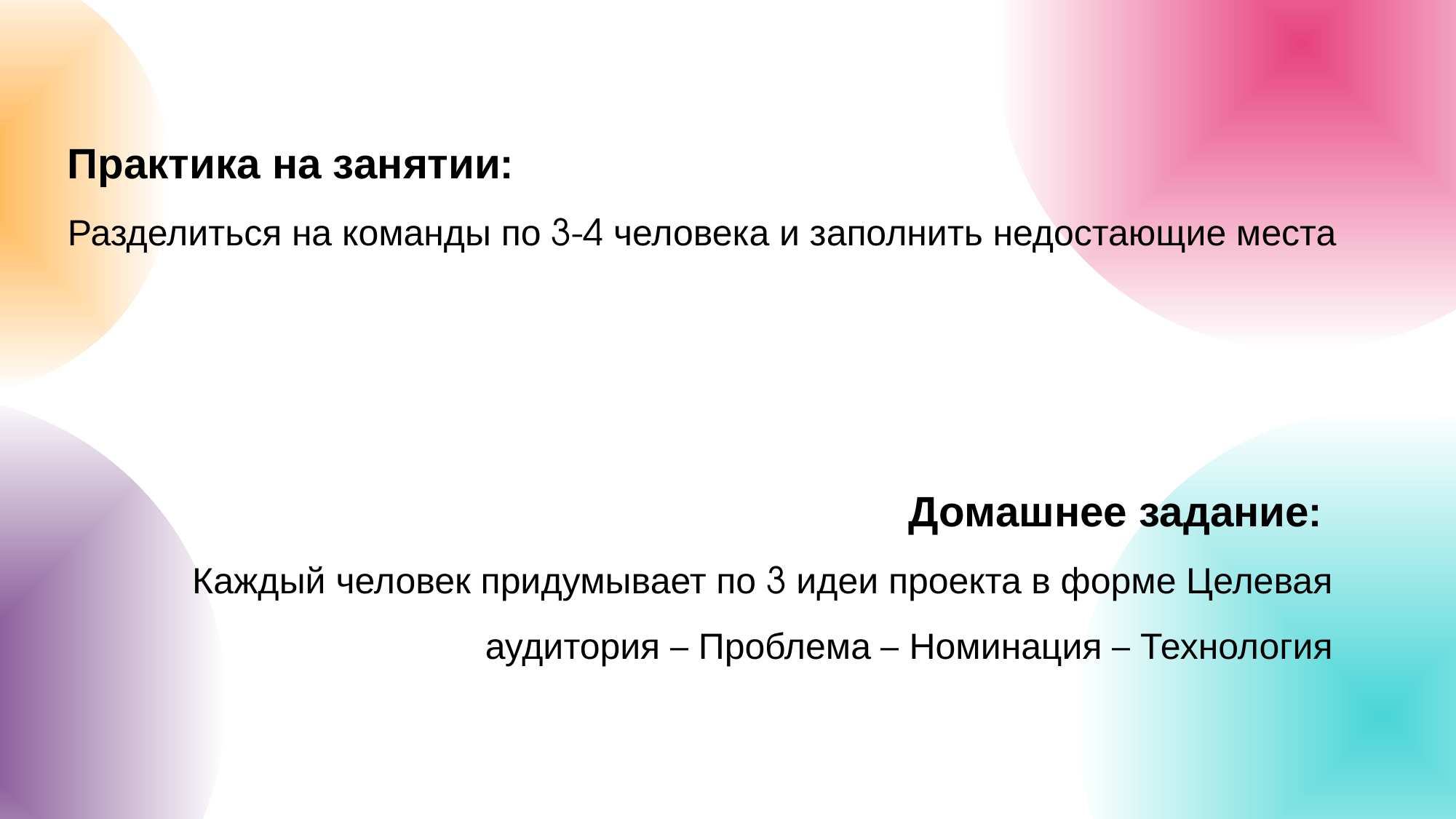

Практика на занятии:
Разделиться на команды по 3-4 человека и заполнить недостающие места

Домашнее задание:
Каждый человек придумывает по 3 идеи проекта в форме Целевая аудитория – Проблема – Номинация – Технология